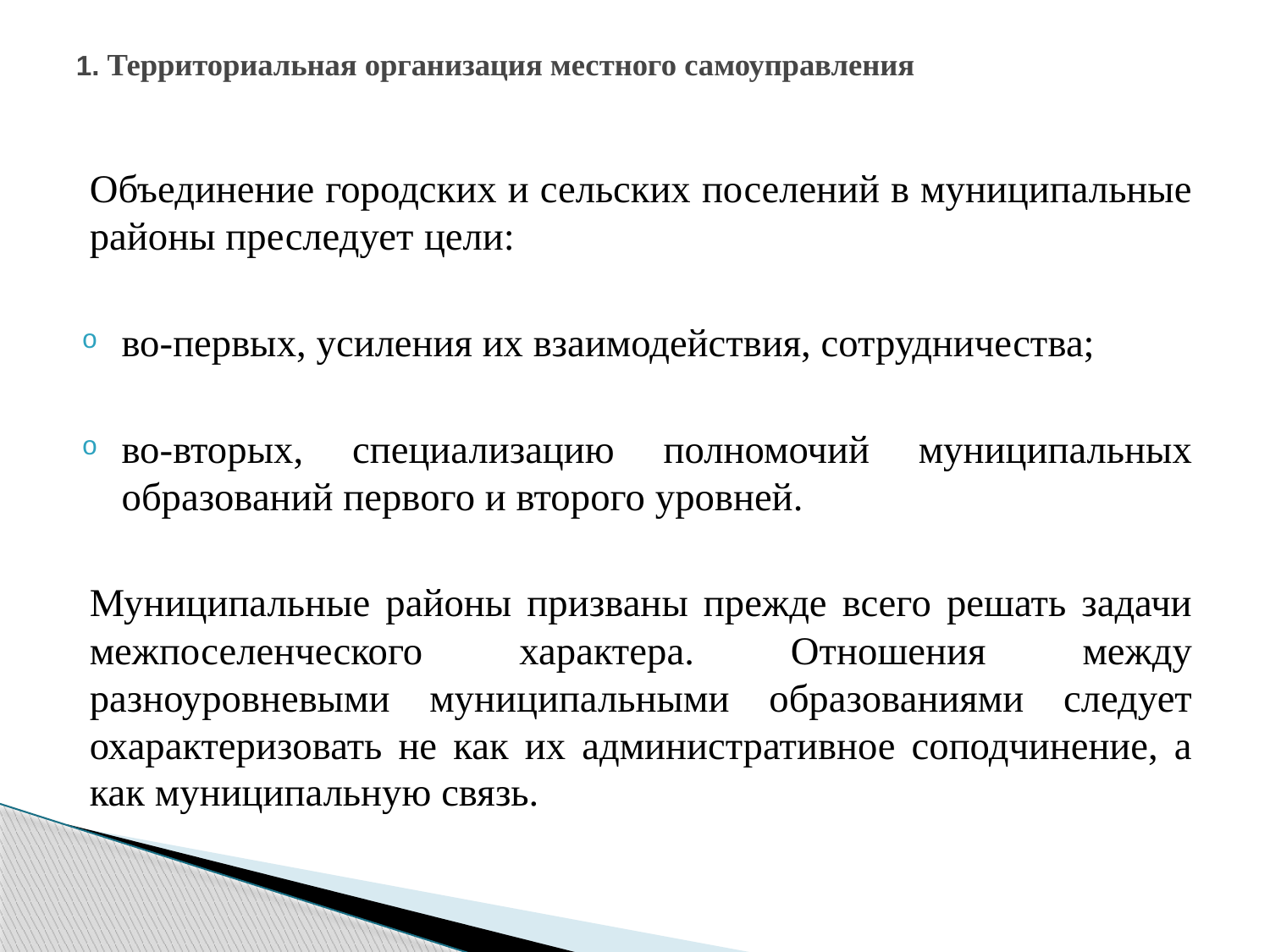

# 1. Территориальная организация местного самоуправления

Объединение городских и сельских поселений в муниципальные районы преследует цели:

во-первых, усиления их взаимодействия, сотрудничества;

во-вторых, специализацию полномочий муниципальных образований первого и второго уровней.

Муниципальные районы призваны прежде всего решать задачи межпоселенческого характера. Отношения между разноуровневыми муниципальными образованиями следует охарактеризовать не как их административное соподчинение, а как муниципальную связь.